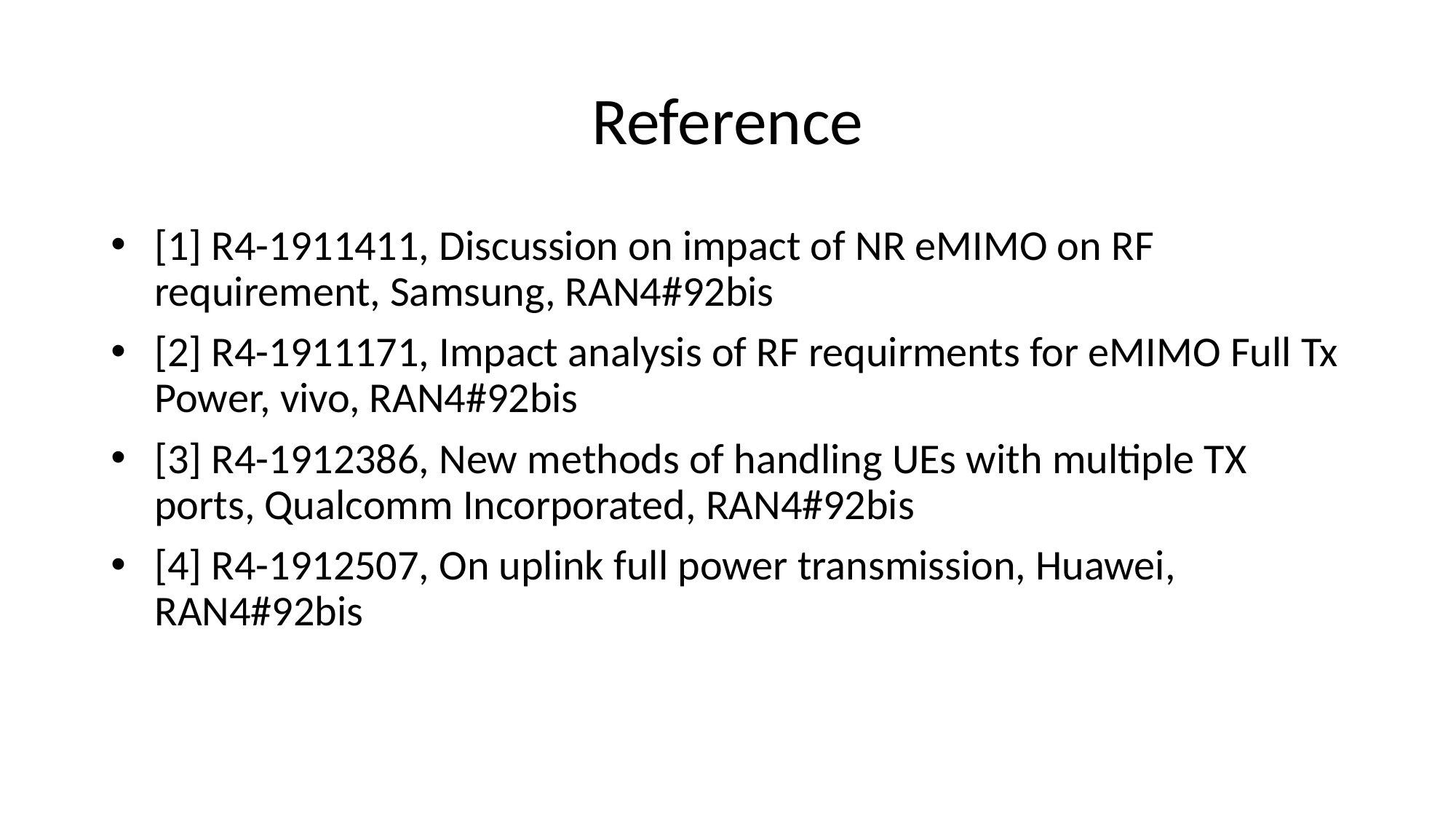

# Reference
[1] R4-1911411, Discussion on impact of NR eMIMO on RF requirement, Samsung, RAN4#92bis
[2] R4-1911171, Impact analysis of RF requirments for eMIMO Full Tx Power, vivo, RAN4#92bis
[3] R4-1912386, New methods of handling UEs with multiple TX ports, Qualcomm Incorporated, RAN4#92bis
[4] R4-1912507, On uplink full power transmission, Huawei, RAN4#92bis